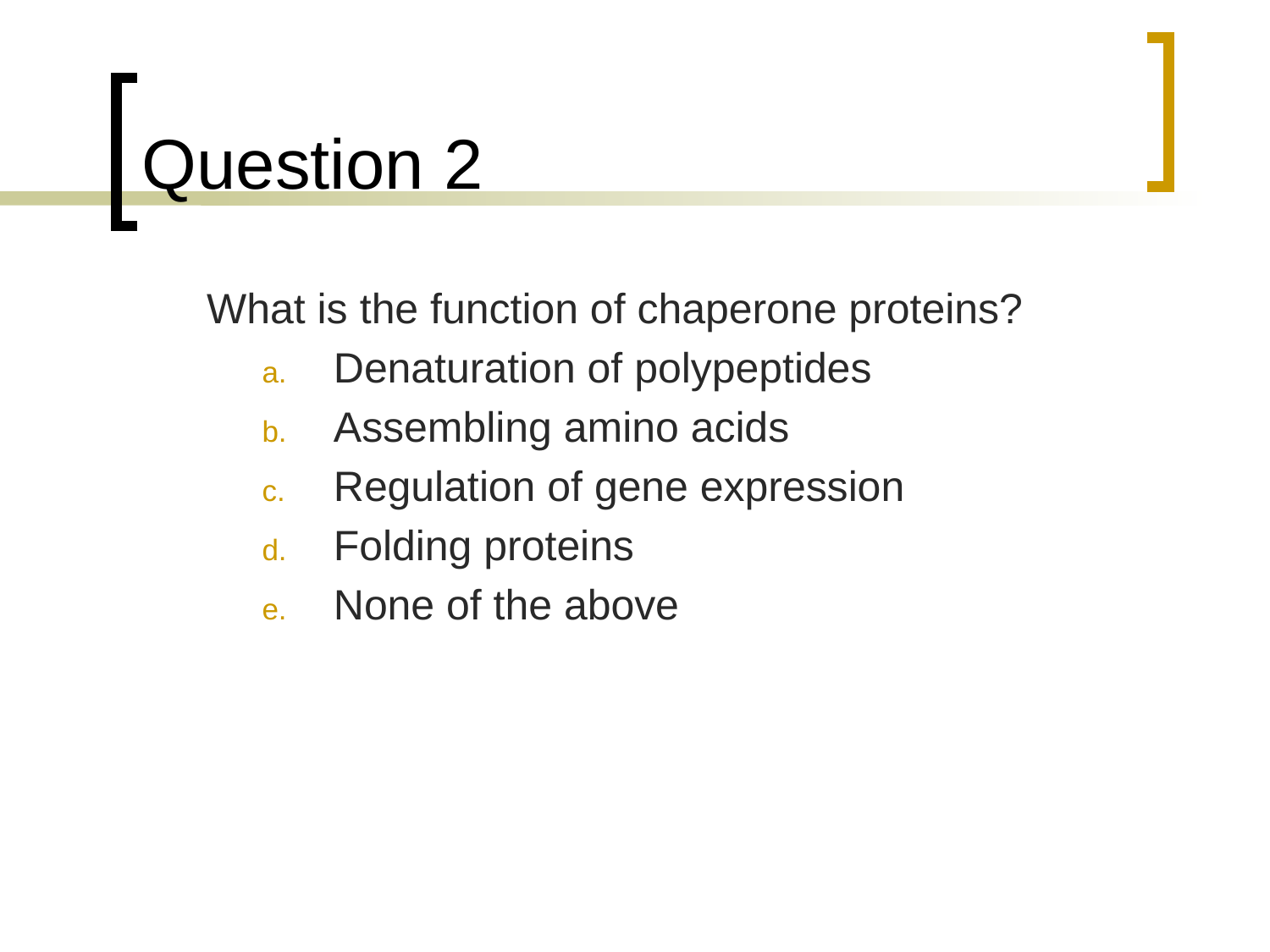

# Question 2
	What is the function of chaperone proteins?
Denaturation of polypeptides
Assembling amino acids
Regulation of gene expression
Folding proteins
None of the above